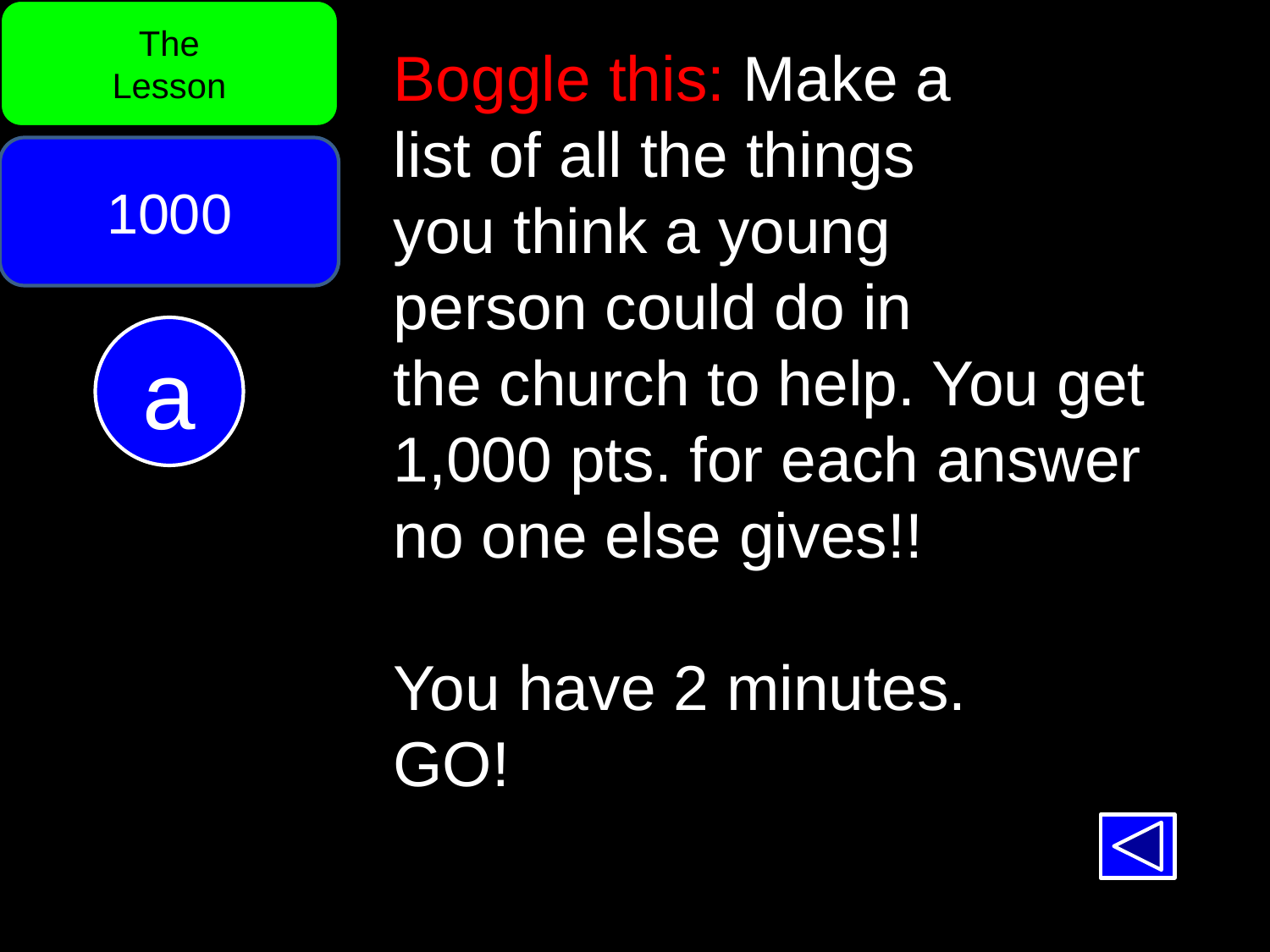

The
Lesson
Boggle this: Make a
list of all the things
you think a young
person could do in
the church to help. You get 1,000 pts. for each answer no one else gives!!

You have 2 minutes.
GO!
1000
a